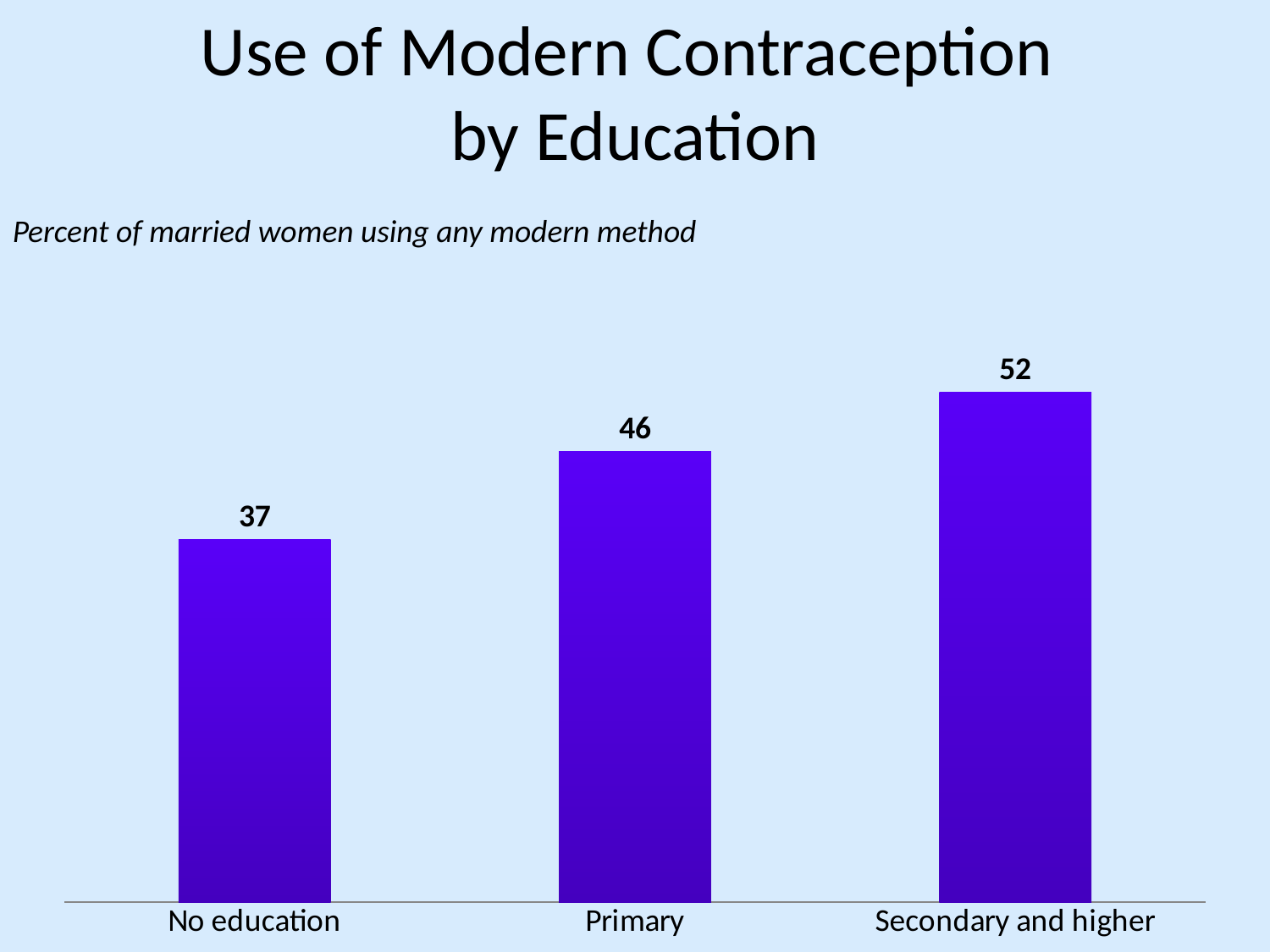

# Use of Modern Contraception by Education
Percent of married women using any modern method

### Chart

| Category |  |
|---|---|
| No education | 37.0 |
| Primary | 46.0 |
| Secondary and higher | 52.0 |